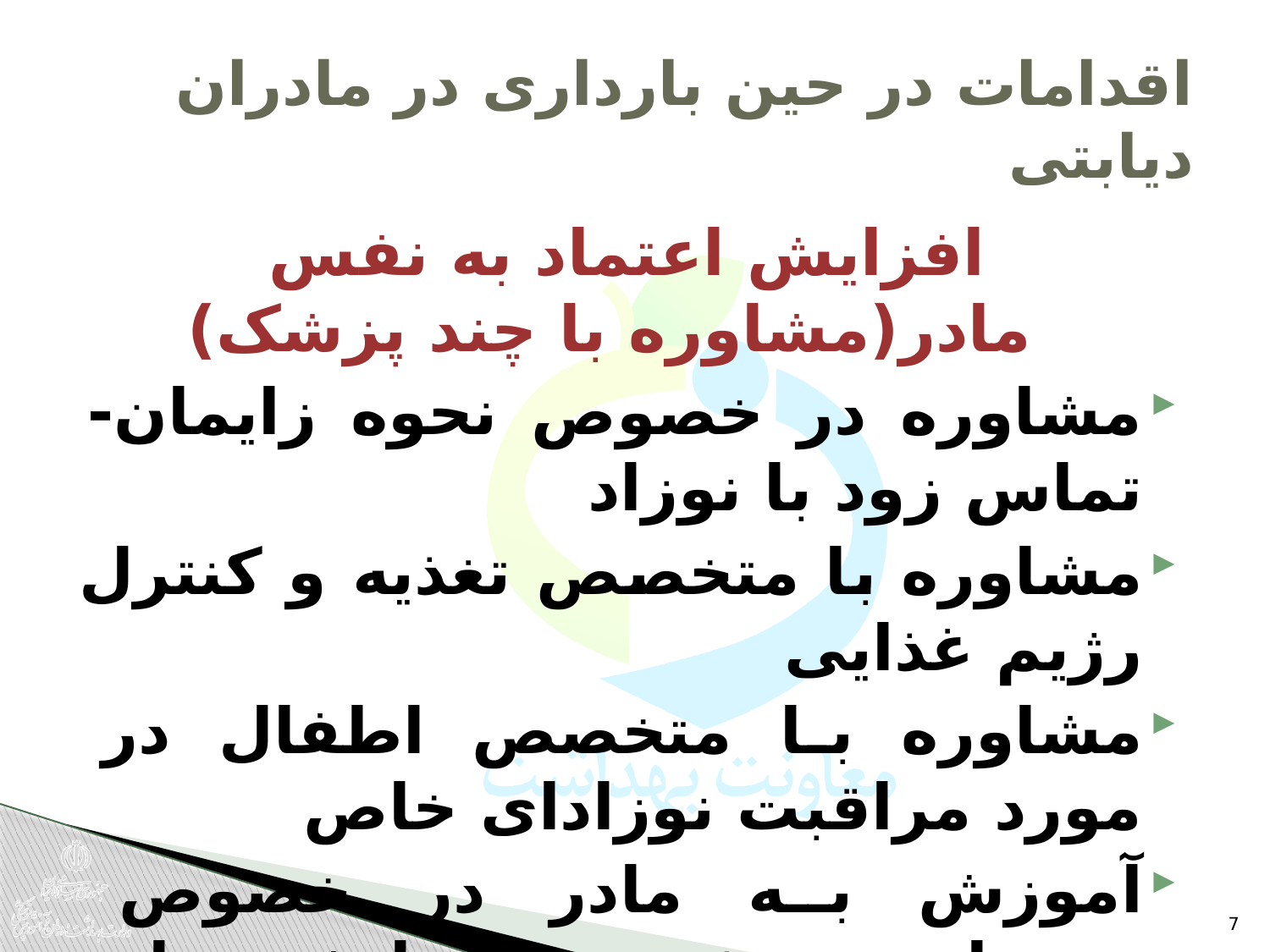

# اقدامات در حین بارداری در مادران دیابتی
افزایش اعتماد به نفس مادر(مشاوره با چند پزشک)
مشاوره در خصوص نحوه زایمان- تماس زود با نوزاد
مشاوره با متخصص تغذیه و کنترل رژیم غذایی
مشاوره با متخصص اطفال در مورد مراقبت نوزادای خاص
آموزش به مادر در خصوص درخواست تغذیه نوزاد با شیر مادر و کاهش زمان جدایی پس از تولد

7